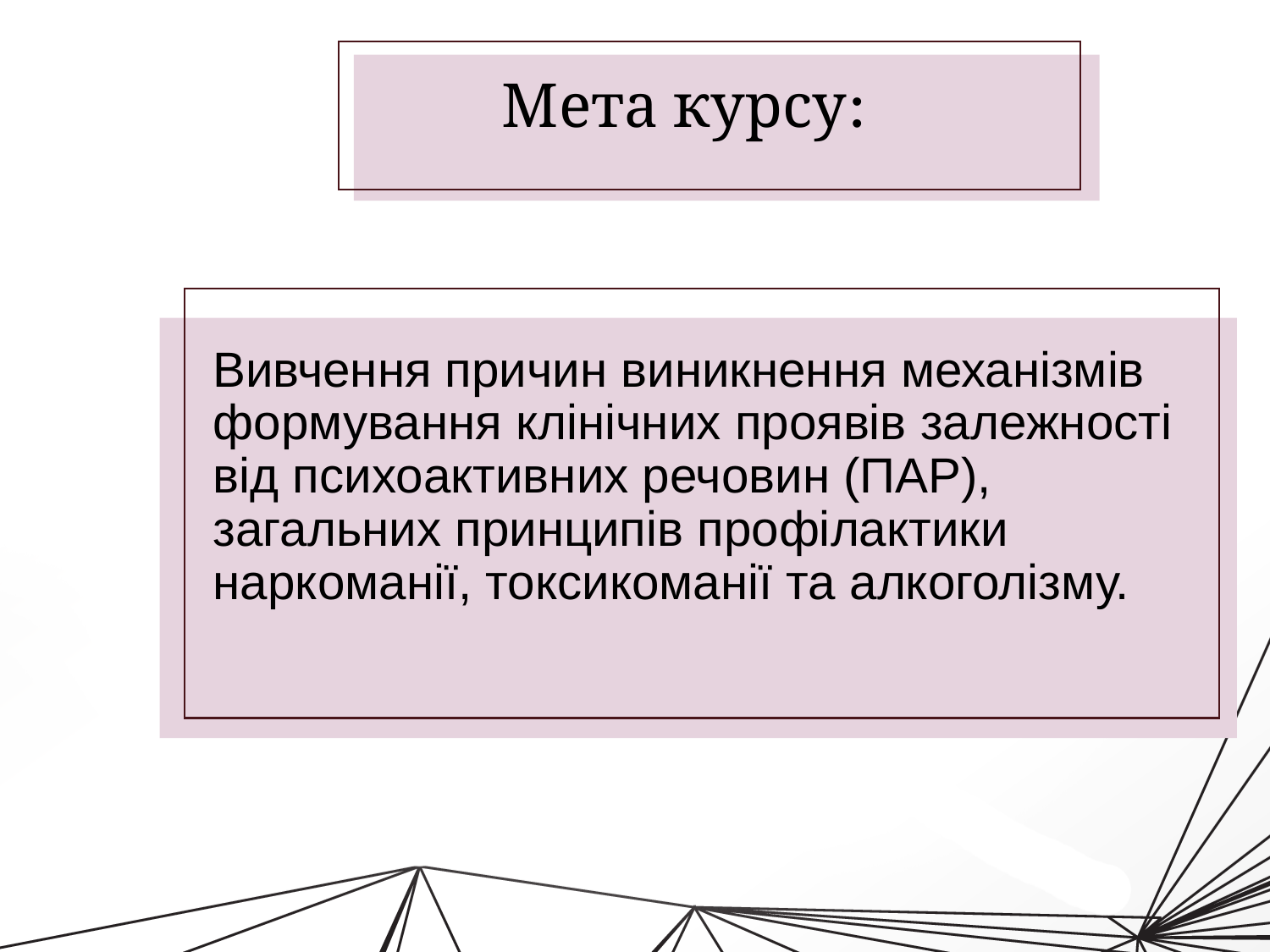

# Мета курсу:

Вивчення причин виникнення механізмів формування клінічних проявів залежності від психоактивних речовин (ПАР), загальних принципів профілактики наркоманії, токсикоманії та алкоголізму.